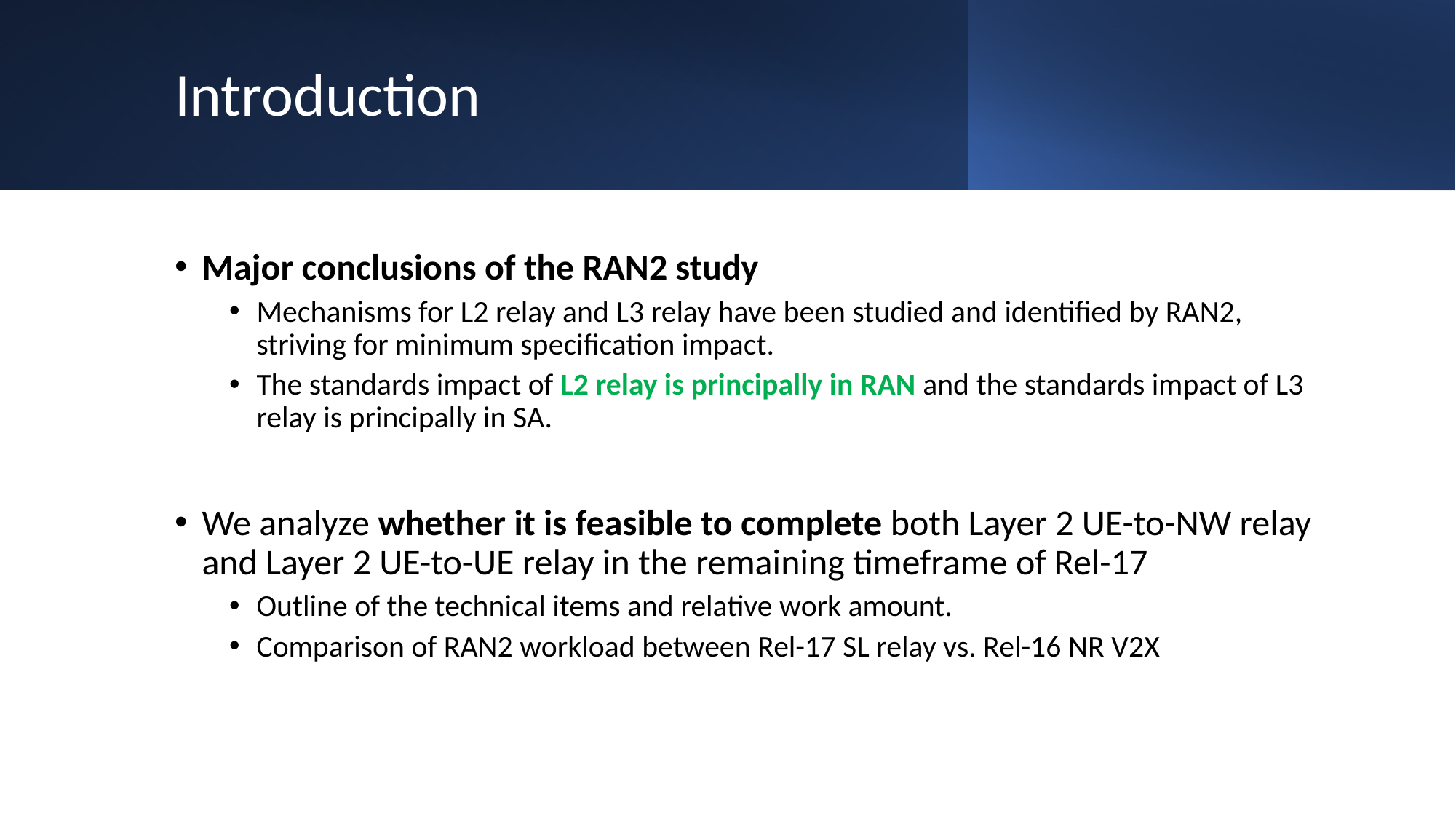

# Introduction
Major conclusions of the RAN2 study
Mechanisms for L2 relay and L3 relay have been studied and identified by RAN2, striving for minimum specification impact.
The standards impact of L2 relay is principally in RAN and the standards impact of L3 relay is principally in SA.

We analyze whether it is feasible to complete both Layer 2 UE-to-NW relay and Layer 2 UE-to-UE relay in the remaining timeframe of Rel-17
Outline of the technical items and relative work amount.
Comparison of RAN2 workload between Rel-17 SL relay vs. Rel-16 NR V2X